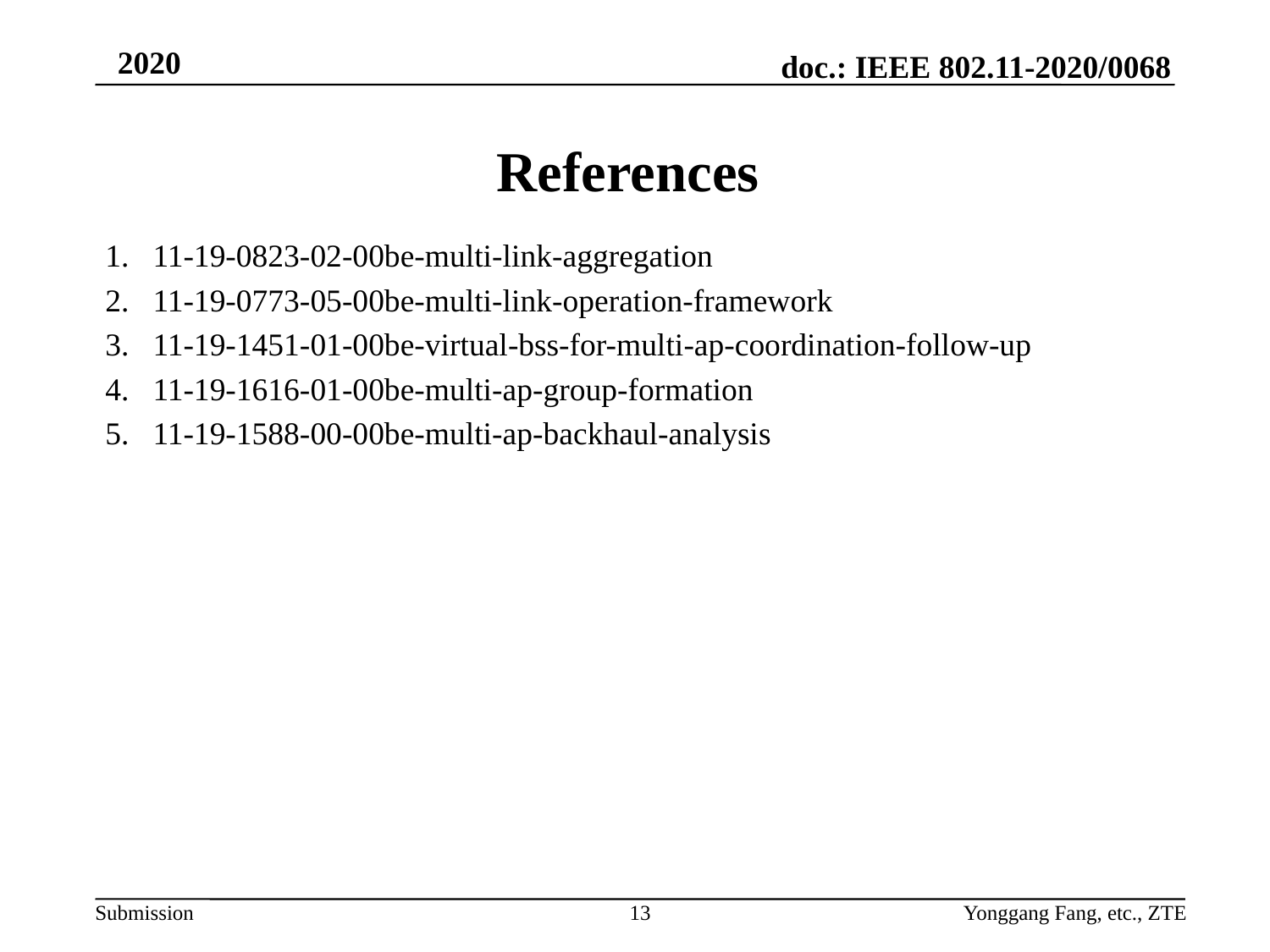

# References
11-19-0823-02-00be-multi-link-aggregation
11-19-0773-05-00be-multi-link-operation-framework
11-19-1451-01-00be-virtual-bss-for-multi-ap-coordination-follow-up
11-19-1616-01-00be-multi-ap-group-formation
11-19-1588-00-00be-multi-ap-backhaul-analysis
13
Yonggang Fang, etc., ZTE